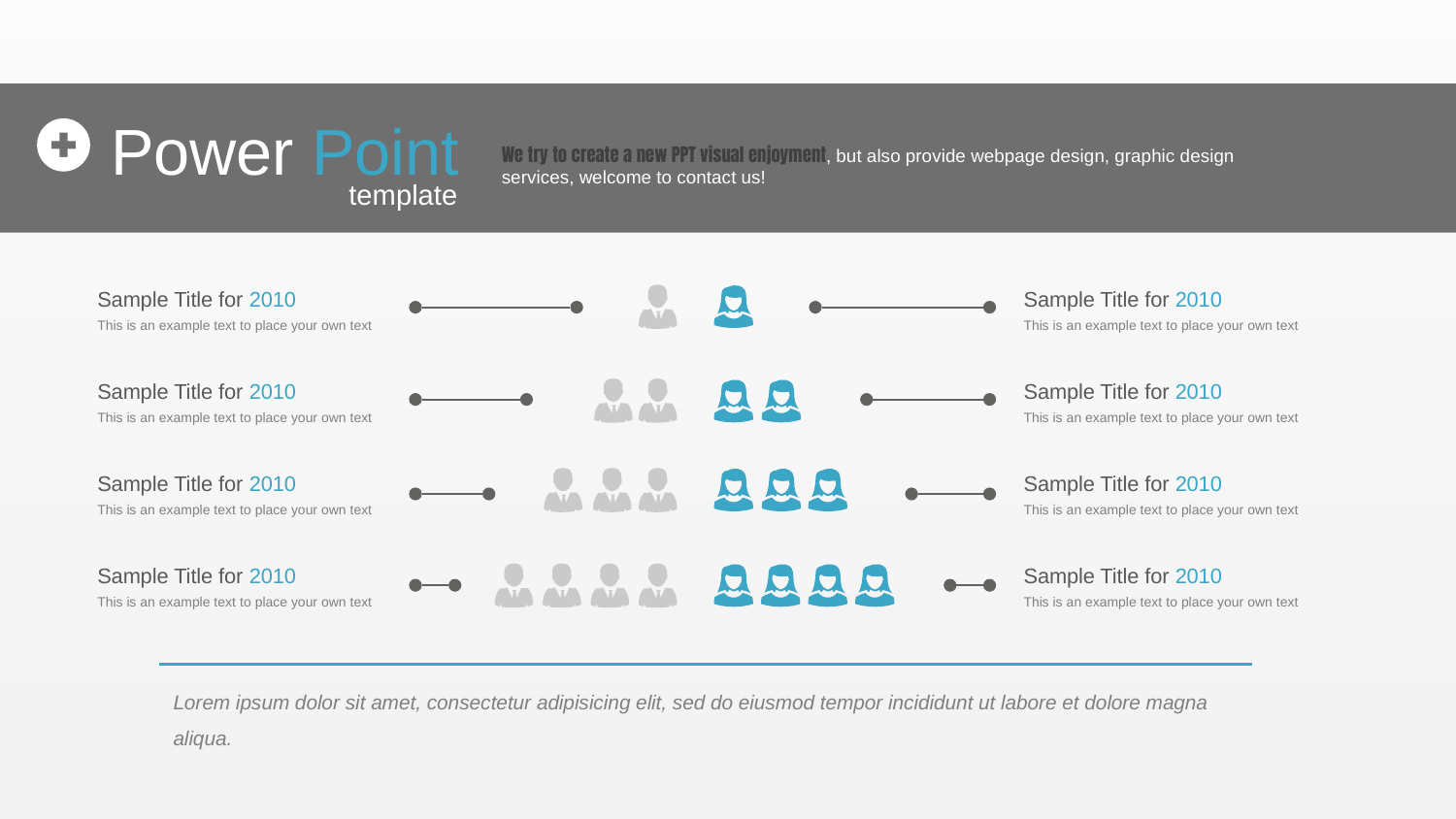

Power Point

We try to create a new PPT visual enjoyment, but also provide webpage design, graphic design services, welcome to contact us!
template
Sample Title for 2010
This is an example text to place your own text
Sample Title for 2010
This is an example text to place your own text

Sample Title for 2010
This is an example text to place your own text
Sample Title for 2010
This is an example text to place your own text

Sample Title for 2010
This is an example text to place your own text
Sample Title for 2010
This is an example text to place your own text

Sample Title for 2010
This is an example text to place your own text
Sample Title for 2010
This is an example text to place your own text

Lorem ipsum dolor sit amet, consectetur adipisicing elit, sed do eiusmod tempor incididunt ut labore et dolore magna aliqua.